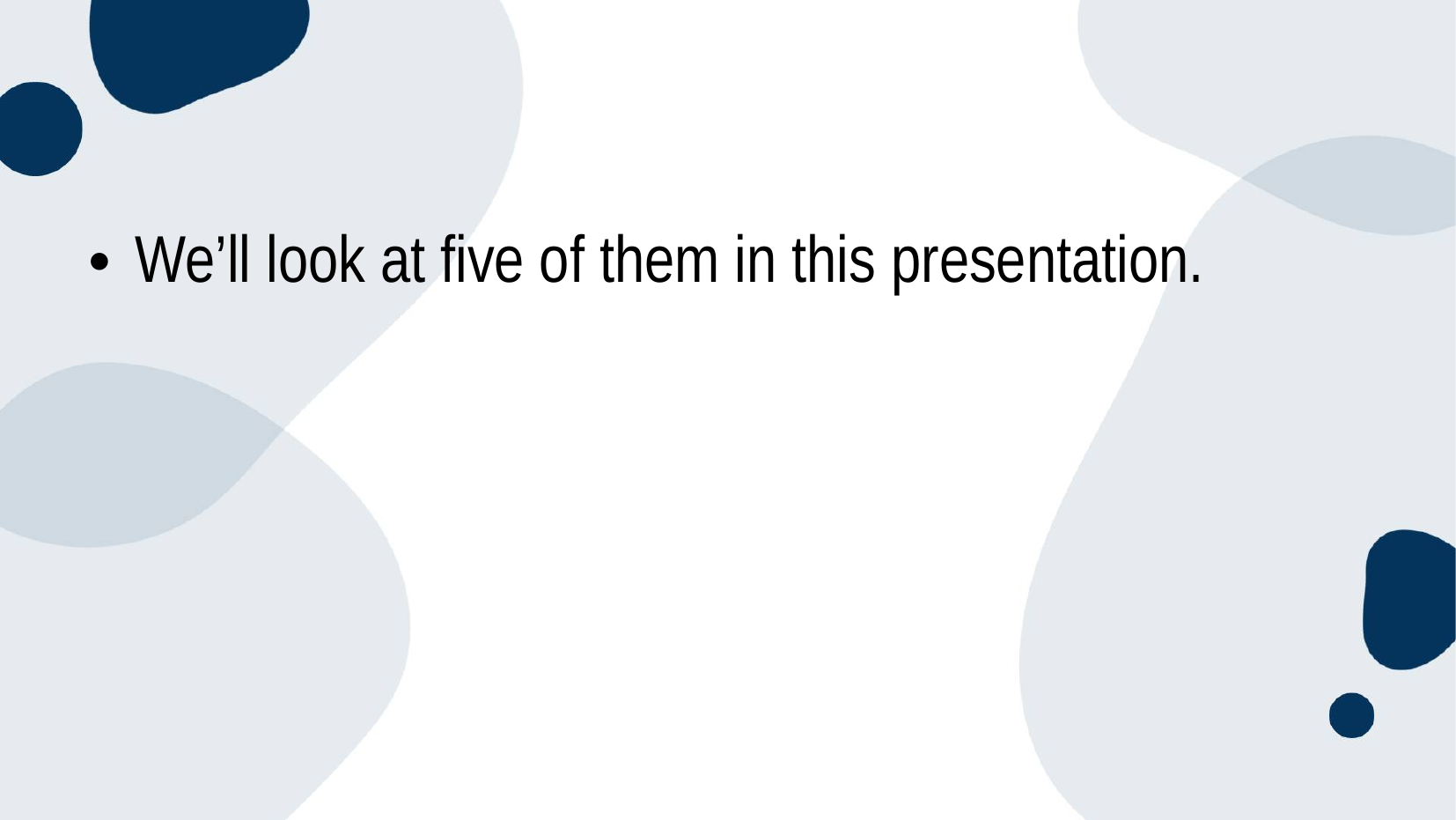

#
We’ll look at five of them in this presentation.